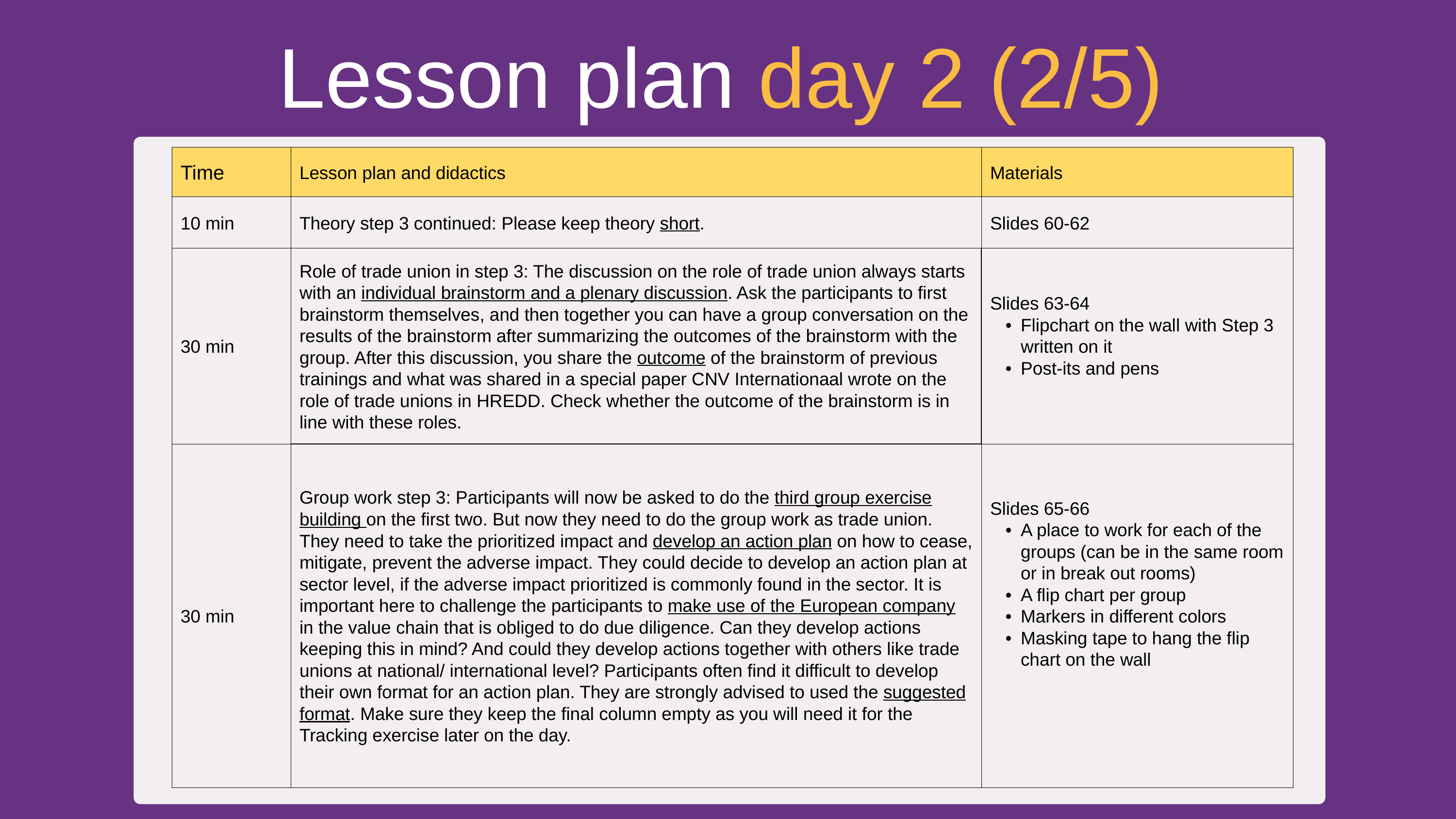

Lesson plan day 2 (2/5)

| Time | Lesson plan and didactics | Materials |
| --- | --- | --- |
| 10 min | Theory step 3 continued: Please keep theory short. | Slides 60-62 |
| 30 min | Role of trade union in step 3: The discussion on the role of trade union always starts with an individual brainstorm and a plenary discussion. Ask the participants to first brainstorm themselves, and then together you can have a group conversation on the results of the brainstorm after summarizing the outcomes of the brainstorm with the group. After this discussion, you share the outcome of the brainstorm of previous trainings and what was shared in a special paper CNV Internationaal wrote on the role of trade unions in HREDD. Check whether the outcome of the brainstorm is in line with these roles. | Slides 63-64 Flipchart on the wall with Step 3 written on it Post-its and pens |
| 30 min | Group work step 3: Participants will now be asked to do the third group exercise building on the first two. But now they need to do the group work as trade union. They need to take the prioritized impact and develop an action plan on how to cease, mitigate, prevent the adverse impact. They could decide to develop an action plan at sector level, if the adverse impact prioritized is commonly found in the sector. It is important here to challenge the participants to make use of the European company in the value chain that is obliged to do due diligence. Can they develop actions keeping this in mind? And could they develop actions together with others like trade unions at national/ international level? Participants often find it difficult to develop their own format for an action plan. They are strongly advised to used the suggested format. Make sure they keep the final column empty as you will need it for the Tracking exercise later on the day. | Slides 65-66 A place to work for each of the groups (can be in the same room or in break out rooms) A flip chart per group Markers in different colors Masking tape to hang the flip chart on the wall |